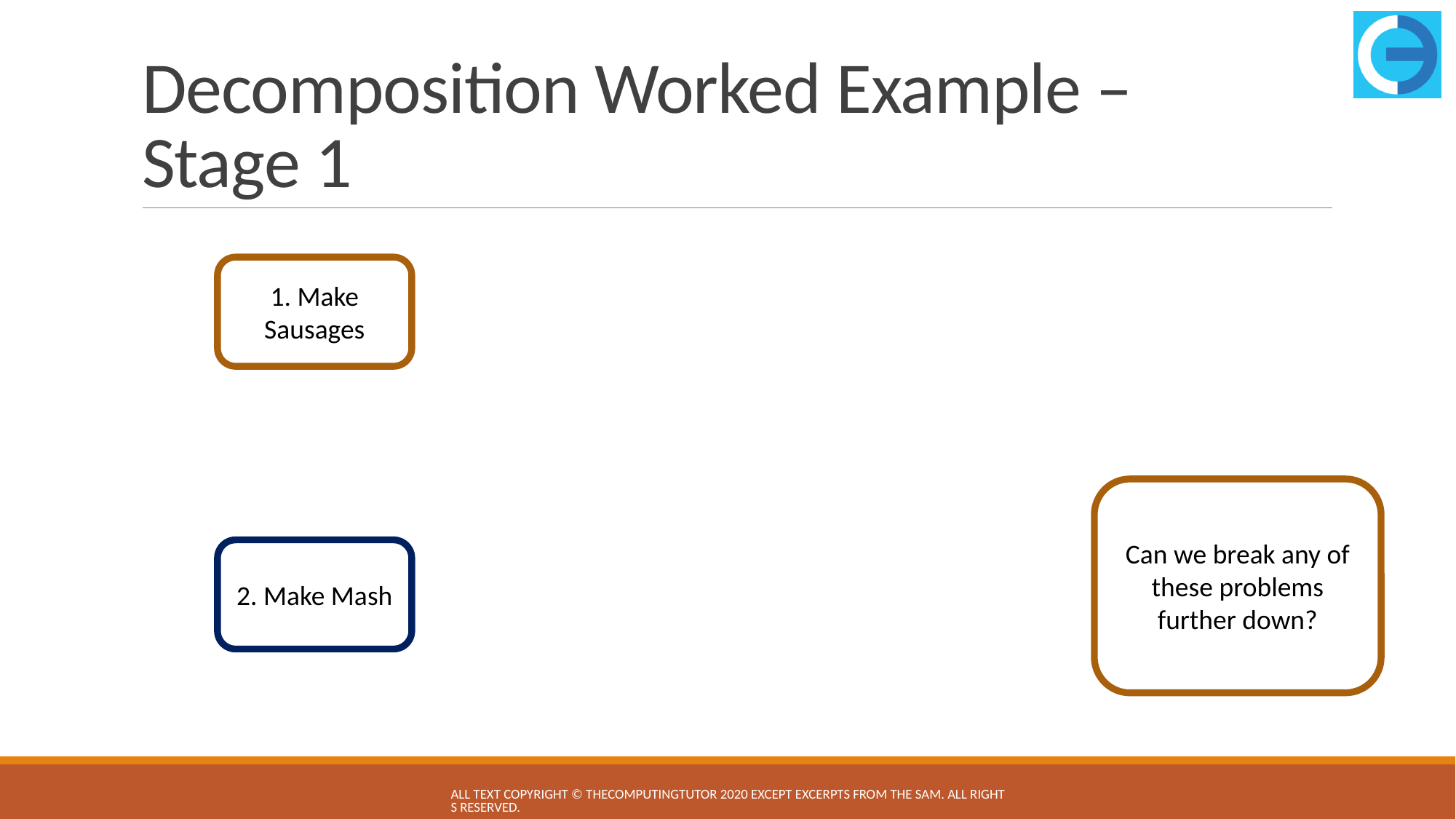

# Decomposition Worked Example – Stage 1
1. Make Sausages
Can we break any of these problems further down?
2. Make Mash
All text copyright © TheComputingTutor 2020 except excerpts from the SAM. All rights Reserved.